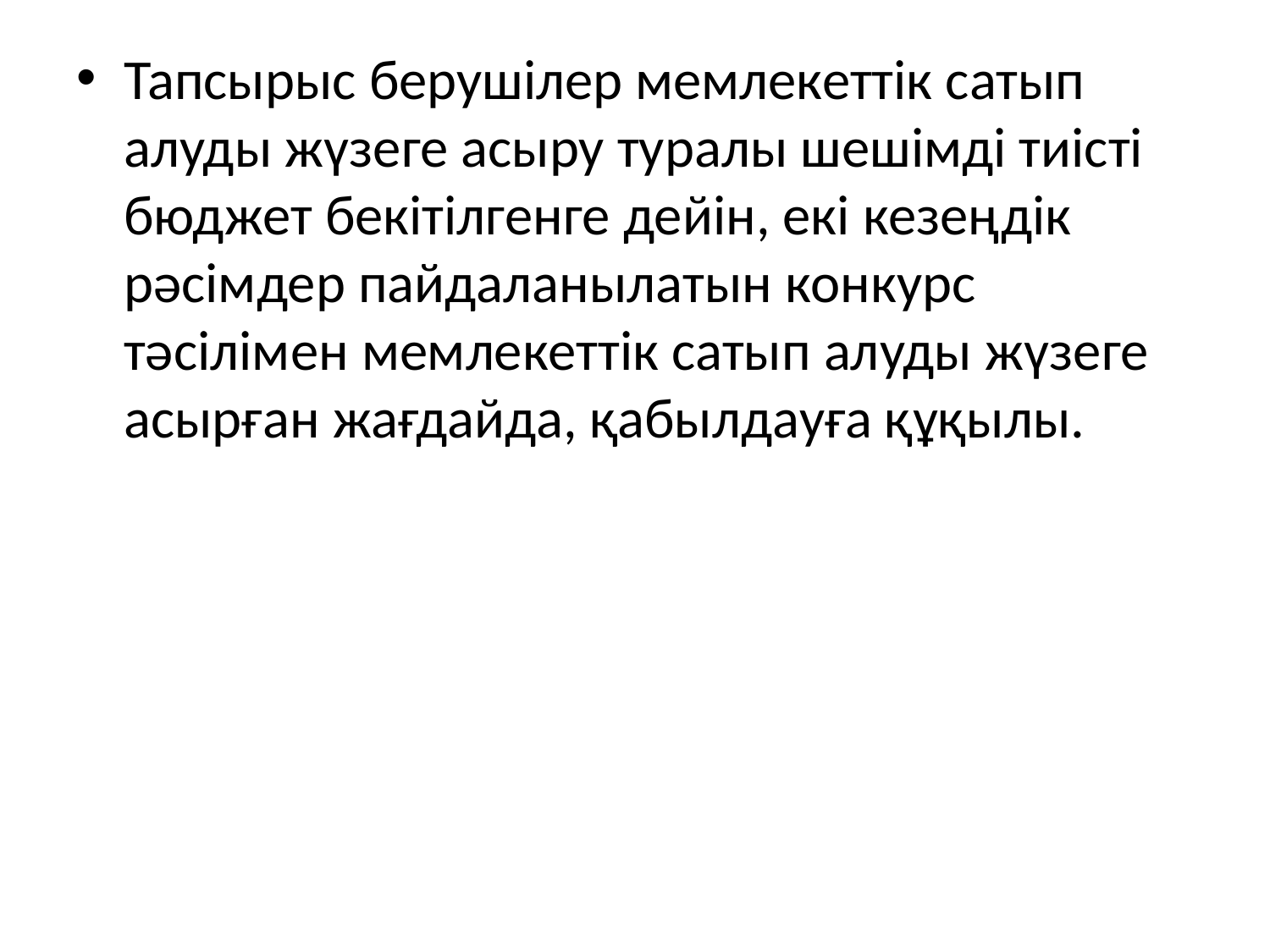

Тапсырыс берушілер мемлекеттік сатып алуды жүзеге асыру туралы шешімді тиісті бюджет бекітілгенге дейін, екі кезеңдік рәсімдер пайдаланылатын конкурс тәсілімен мемлекеттік сатып алуды жүзеге асырған жағдайда, қабылдауға құқылы.